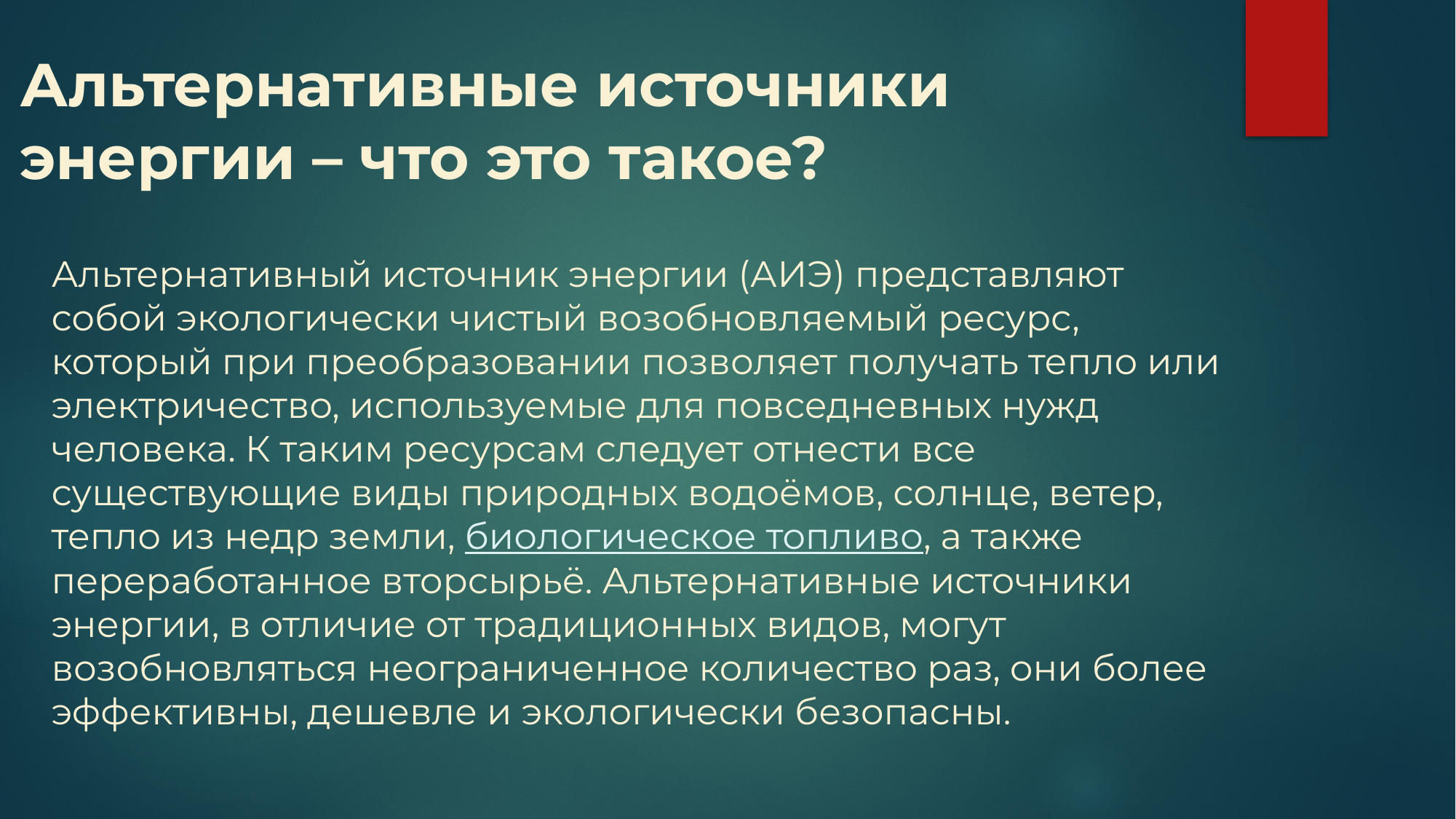

# Альтернативные источники энергии – что это такое?
Альтернативный источник энергии (АИЭ) представляют собой экологически чистый возобновляемый ресурс, который при преобразовании позволяет получать тепло или электричество, используемые для повседневных нужд человека. К таким ресурсам следует отнести все существующие виды природных водоёмов, солнце, ветер, тепло из недр земли, биологическое топливо, а также переработанное вторсырьё. Альтернативные источники энергии, в отличие от традиционных видов, могут возобновляться неограниченное количество раз, они более эффективны, дешевле и экологически безопасны.